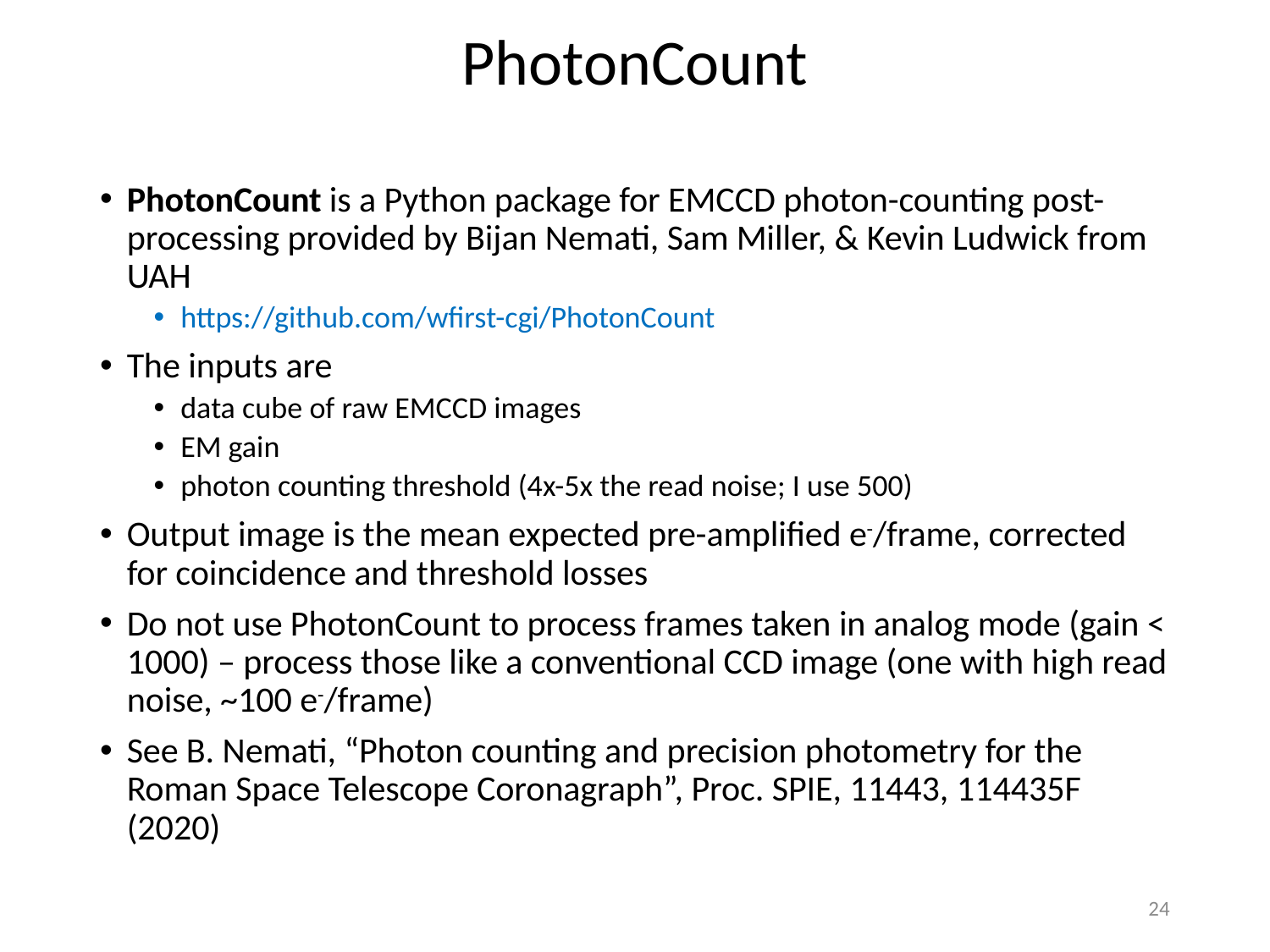

# PhotonCount
PhotonCount is a Python package for EMCCD photon-counting post-processing provided by Bijan Nemati, Sam Miller, & Kevin Ludwick from UAH
https://github.com/wfirst-cgi/PhotonCount
The inputs are
data cube of raw EMCCD images
EM gain
photon counting threshold (4x-5x the read noise; I use 500)
Output image is the mean expected pre-amplified e-/frame, corrected for coincidence and threshold losses
Do not use PhotonCount to process frames taken in analog mode (gain < 1000) – process those like a conventional CCD image (one with high read noise, ~100 e-/frame)
See B. Nemati, “Photon counting and precision photometry for the Roman Space Telescope Coronagraph”, Proc. SPIE, 11443, 114435F (2020)

24